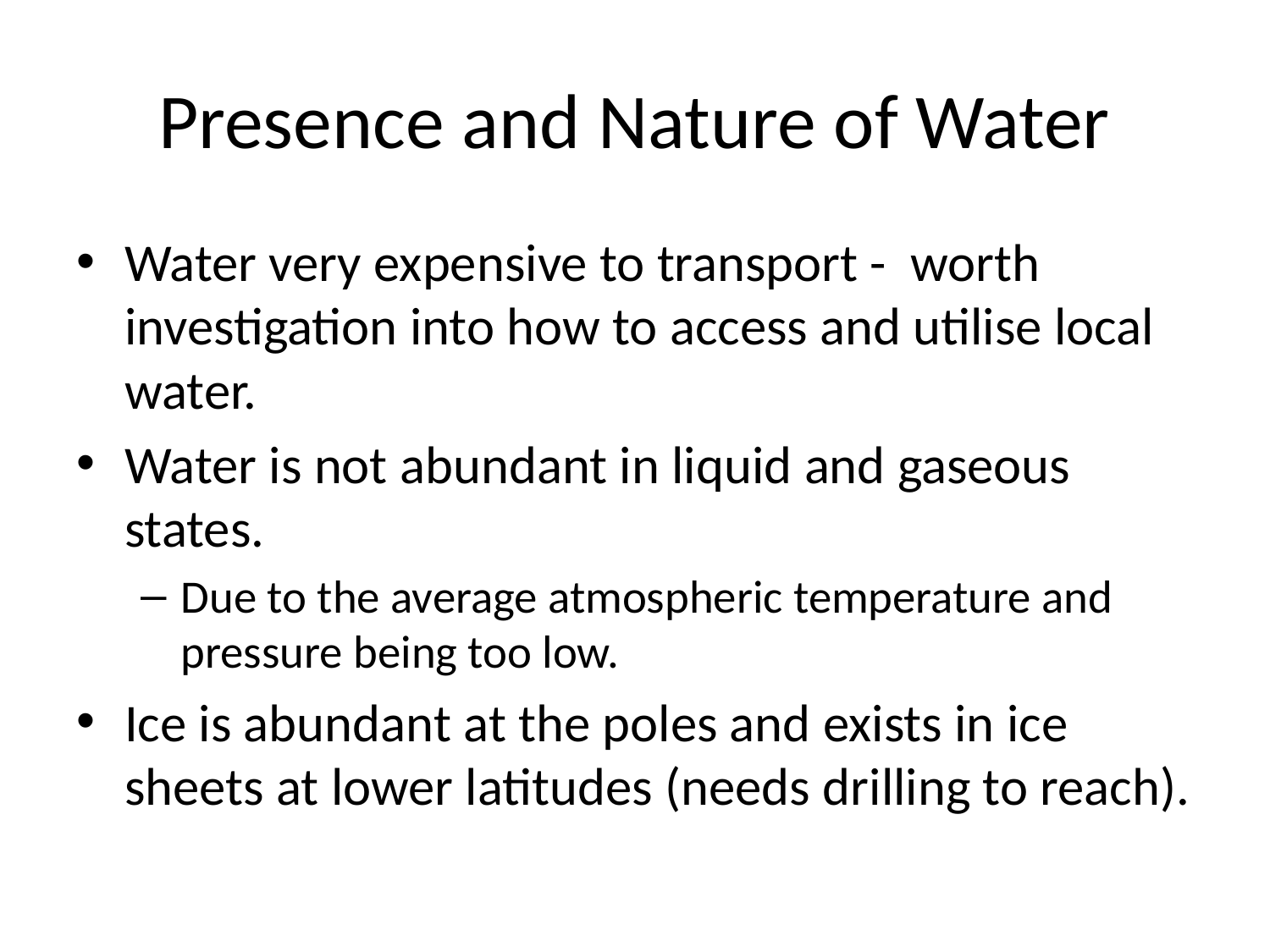

# Presence and Nature of Water
Water very expensive to transport -  worth investigation into how to access and utilise local water.
Water is not abundant in liquid and gaseous states.
Due to the average atmospheric temperature and pressure being too low.
Ice is abundant at the poles and exists in ice sheets at lower latitudes (needs drilling to reach).